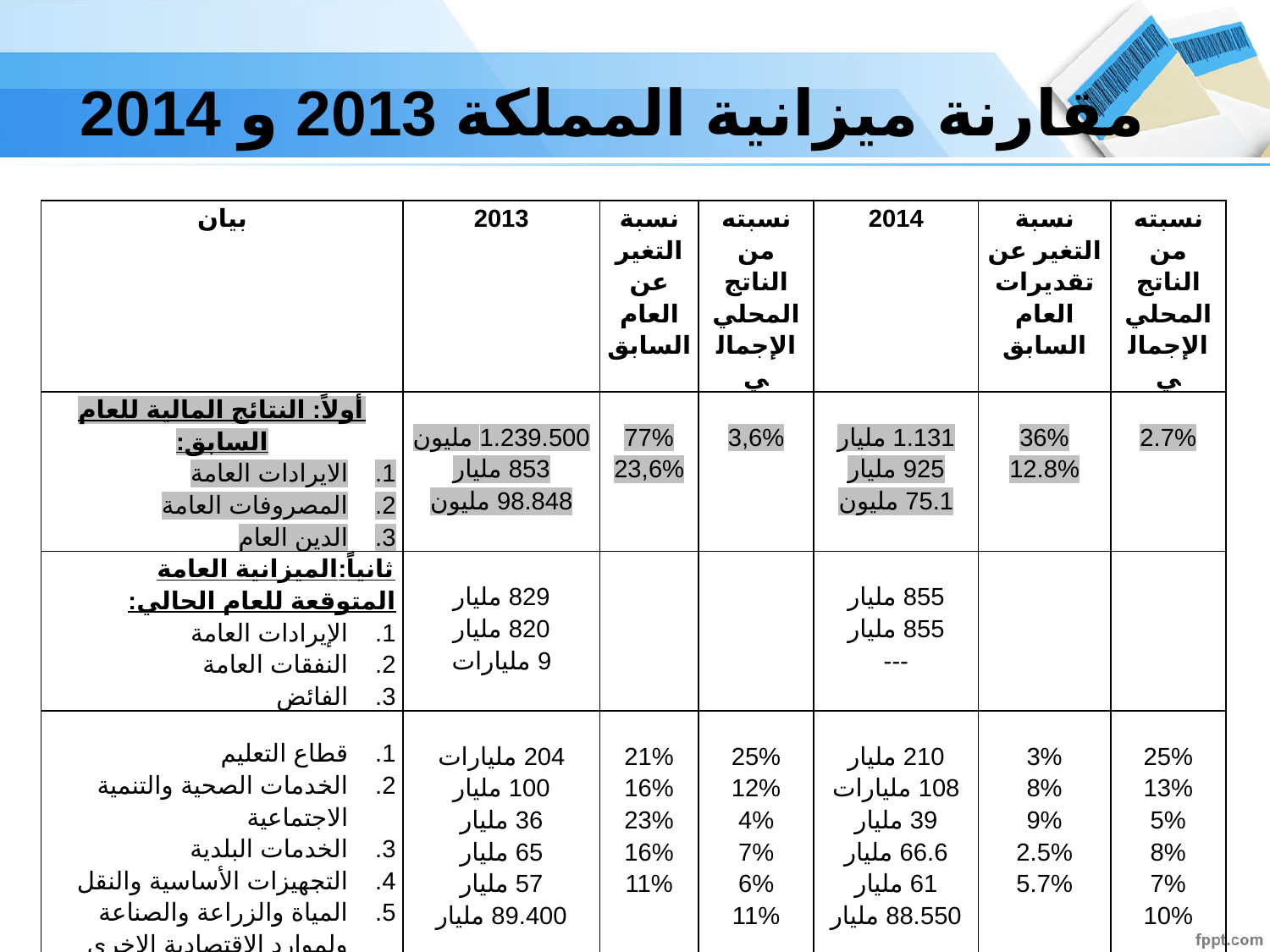

# مقارنة ميزانية المملكة 2013 و 2014
| بيان | 2013 | نسبة التغير عن العام السابق | نسبته من الناتج المحلي الإجمالي | 2014 | نسبة التغير عن تقديرات العام السابق | نسبته من الناتج المحلي الإجمالي |
| --- | --- | --- | --- | --- | --- | --- |
| أولاً: النتائج المالية للعام السابق: الايرادات العامة المصروفات العامة الدين العام | 1.239.500 مليون 853 مليار 98.848 مليون | 77% 23,6% | 3,6% | 1.131 مليار 925 مليار 75.1 مليون | 36% 12.8% | 2.7% |
| ثانياً:الميزانية العامة المتوقعة للعام الحالي: الإيرادات العامة النفقات العامة الفائض | 829 مليار 820 مليار 9 مليارات |  |  | 855 مليار 855 مليار --- |  |  |
| قطاع التعليم الخدمات الصحية والتنمية الاجتماعية الخدمات البلدية التجهيزات الأساسية والنقل المياة والزراعة والصناعة ولموارد الاقتصادية الاخرى صناديق التنمية المتخصصة وبرامج التمويل الحكومية | 204 مليارات 100 مليار 36 مليار 65 مليار 57 مليار 89.400 مليار | 21% 16% 23% 16% 11% | 25% 12% 4% 7% 6% 11% | 210 مليار 108 مليارات 39 مليار 66.6 مليار 61 مليار 88.550 مليار | 3% 8% 9% 2.5% 5.7% | 25% 13% 5% 8% 7% 10% |